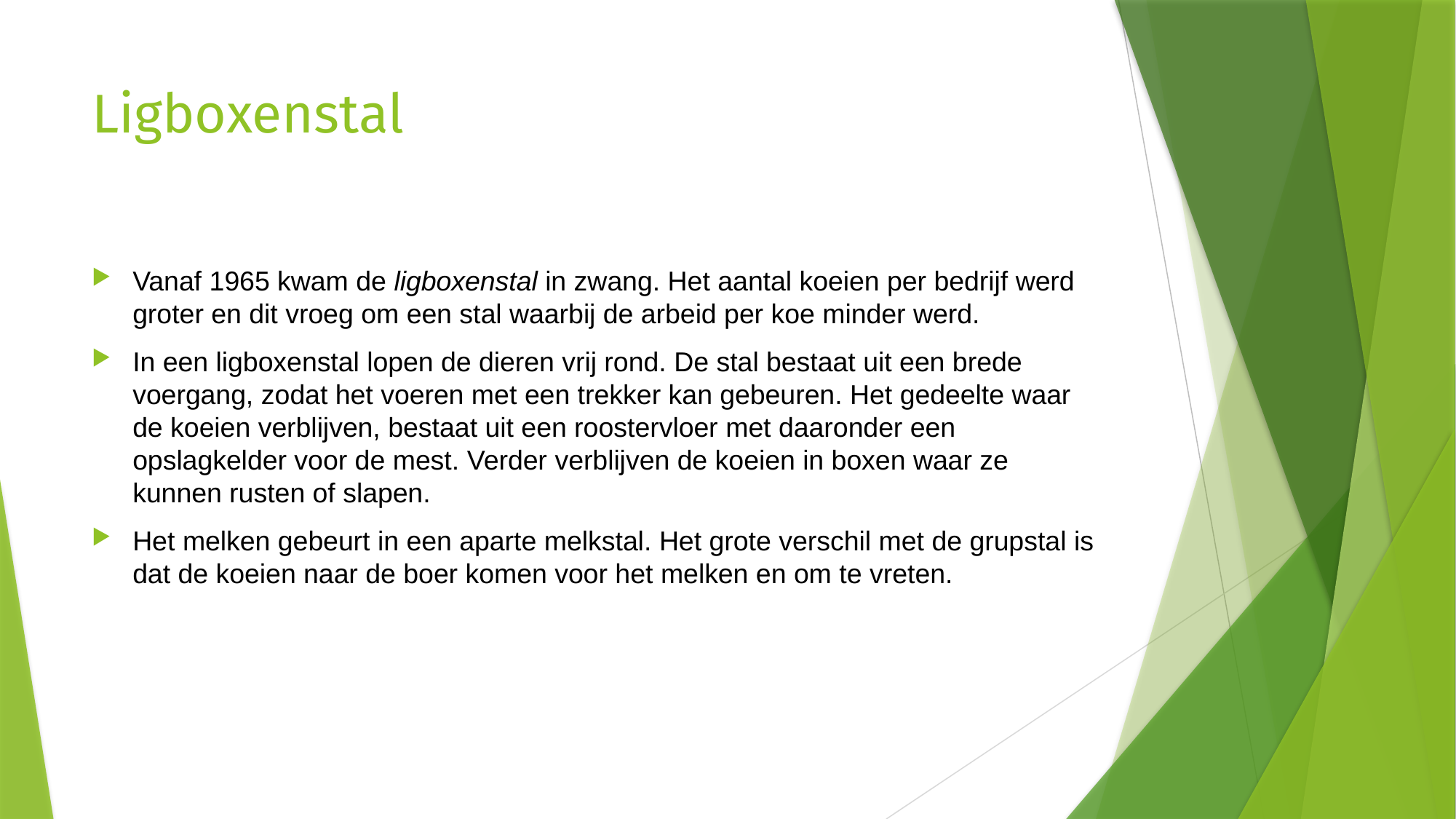

# Ligboxenstal
Vanaf 1965 kwam de ligboxenstal in zwang. Het aantal koeien per bedrijf werd groter en dit vroeg om een stal waarbij de arbeid per koe minder werd.
In een ligboxenstal lopen de dieren vrij rond. De stal bestaat uit een brede voergang, zodat het voeren met een trekker kan gebeuren. Het gedeelte waar de koeien verblijven, bestaat uit een roostervloer met daaronder een opslagkelder voor de mest. Verder verblijven de koeien in boxen waar ze kunnen rusten of slapen.
Het melken gebeurt in een aparte melkstal. Het grote verschil met de grupstal is dat de koeien naar de boer komen voor het melken en om te vreten.